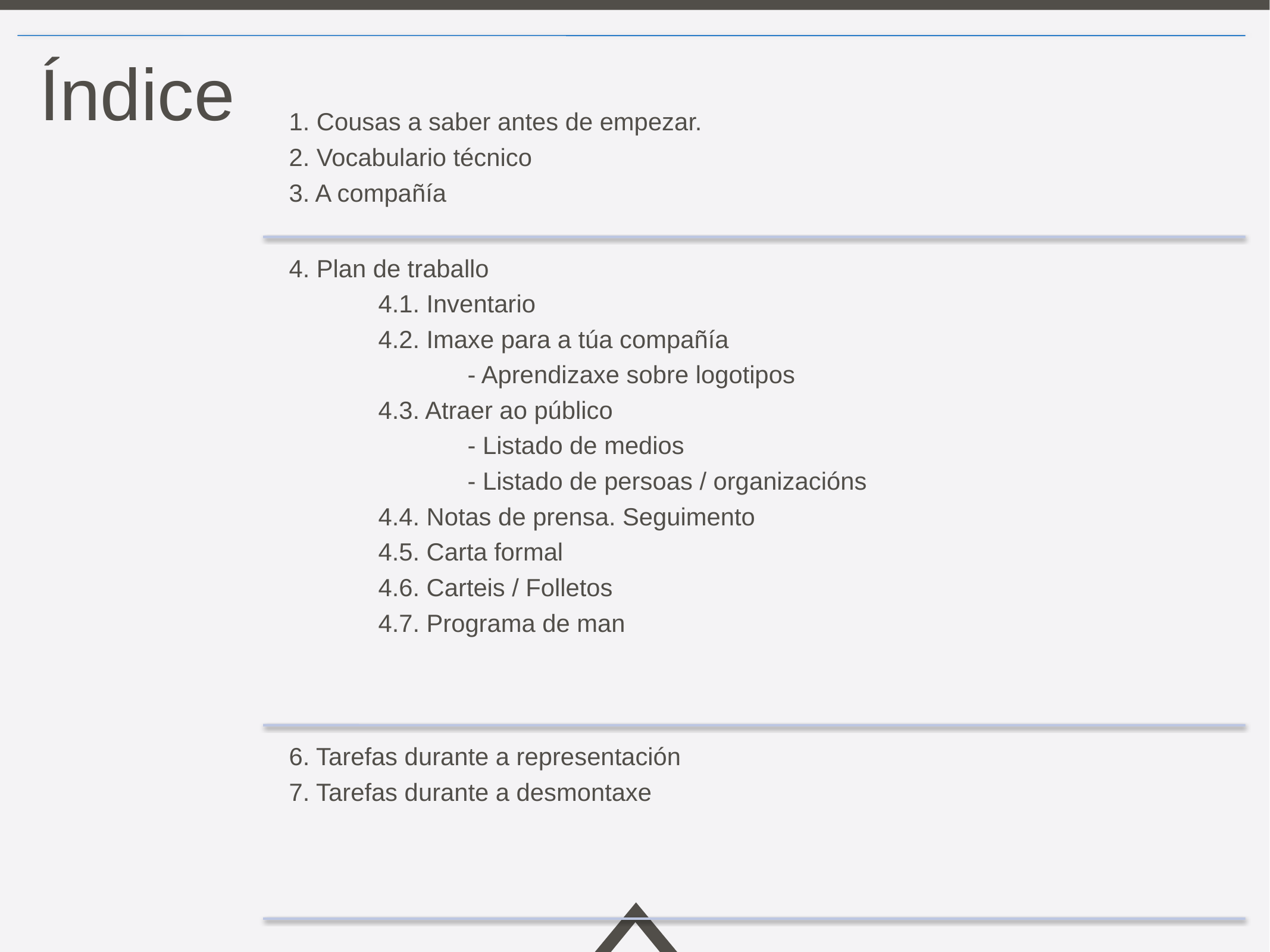

Índice

1. Cousas a saber antes de empezar.
2. Vocabulario técnico
3. A compañía

4. Plan de traballo
	4.1. Inventario
	4.2. Imaxe para a túa compañía
		- Aprendizaxe sobre logotipos
	4.3. Atraer ao público
		- Listado de medios
		- Listado de persoas / organizacións
	4.4. Notas de prensa. Seguimento
	4.5. Carta formal
	4.6. Carteis / Folletos
	4.7. Programa de man

6. Tarefas durante a representación
7. Tarefas durante a desmontaxe